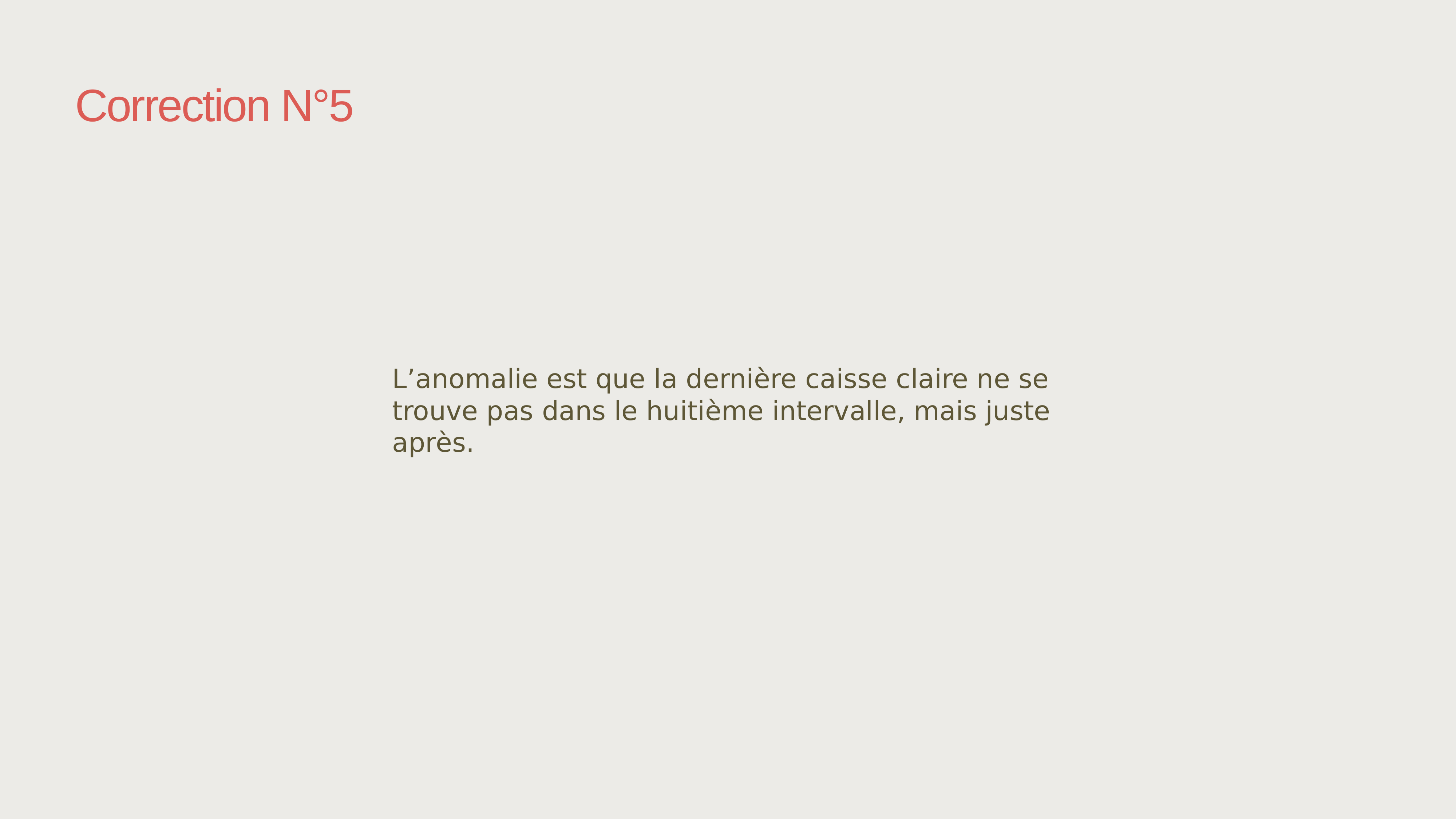

# Correction N°5
L’anomalie est que la dernière caisse claire ne se trouve pas dans le huitième intervalle, mais juste après.